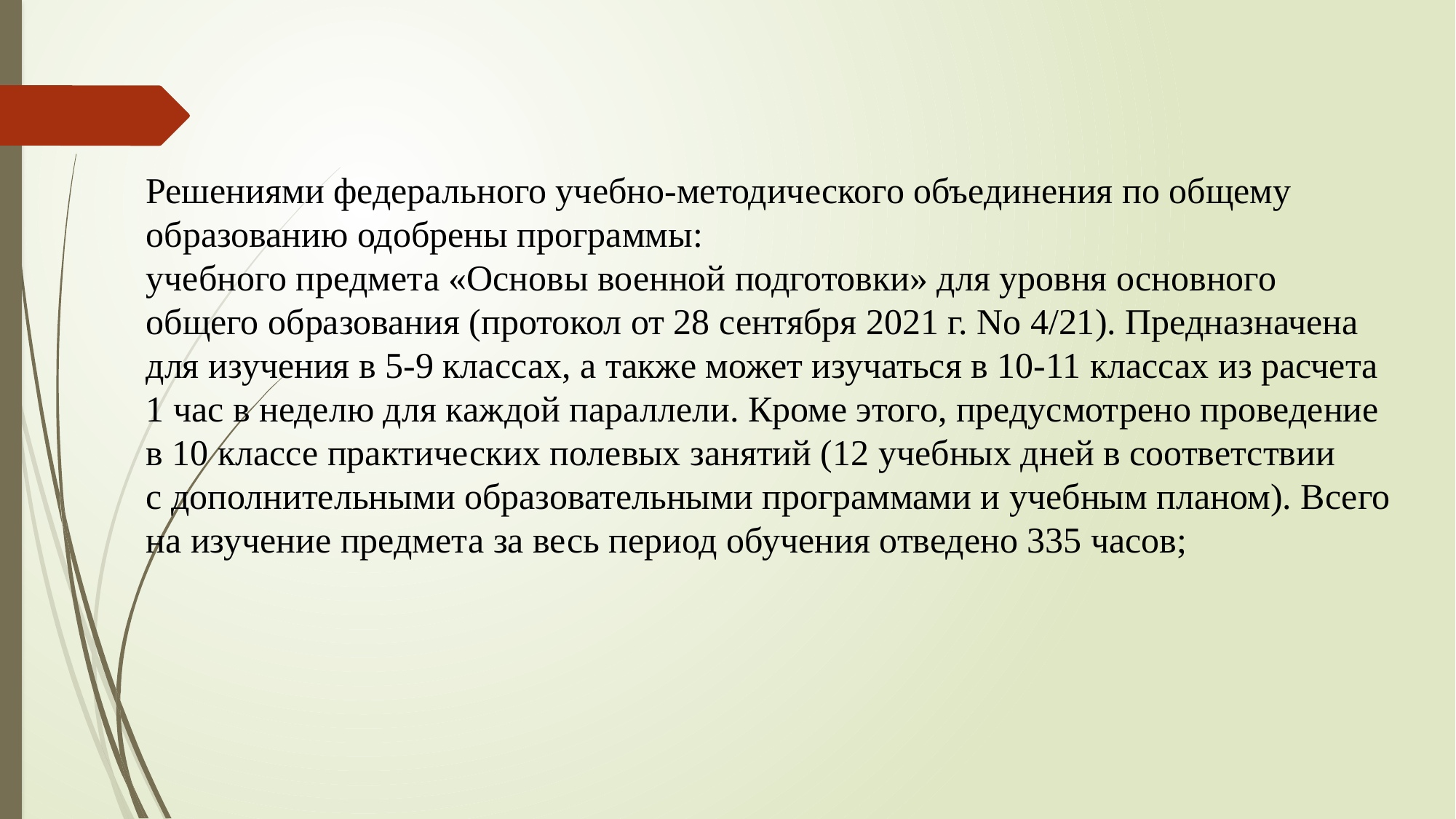

Решениями федерального учебно-методического объединения по общему
образованию одобрены программы:
учебного предмета «Основы военной подготовки» для уровня основного
общего образования (протокол от 28 сентября 2021 г. No 4/21). Предназначена
для изучения в 5-9 классах, а также может изучаться в 10-11 классах из расчета
1 час в неделю для каждой параллели. Кроме этого, предусмотрено проведение
в 10 классе практических полевых занятий (12 учебных дней в соответствии
с дополнительными образовательными программами и учебным планом). Всего
на изучение предмета за весь период обучения отведено 335 часов;